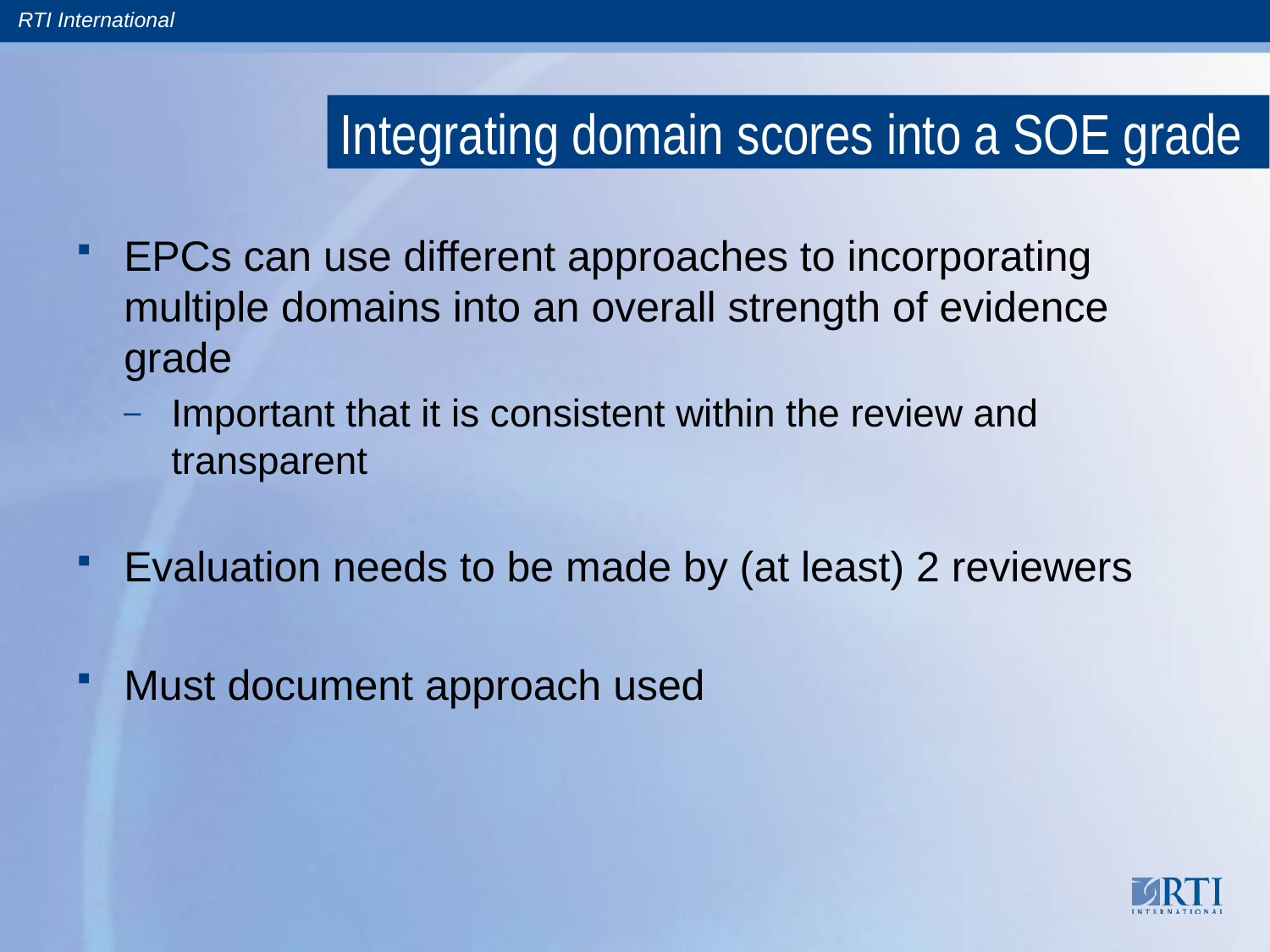

# Integrating domain scores into a SOE grade
EPCs can use different approaches to incorporating multiple domains into an overall strength of evidence grade
Important that it is consistent within the review and transparent

Evaluation needs to be made by (at least) 2 reviewers

Must document approach used